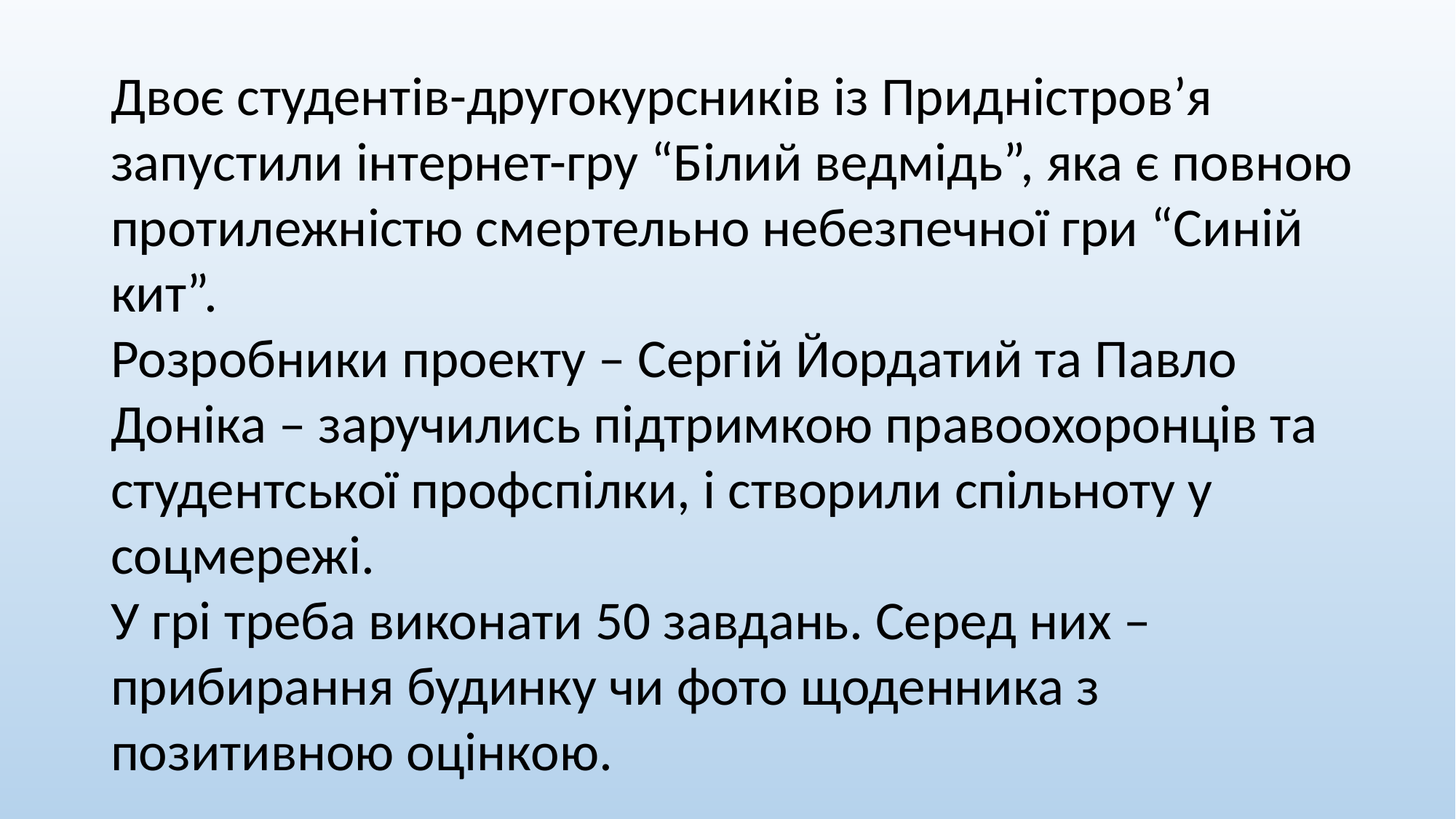

Двоє студентів-другокурсників із Придністров’я запустили інтернет-гру “Білий ведмідь”, яка є повною протилежністю смертельно небезпечної гри “Синій кит”.
Розробники проекту – Сергій Йордатий та Павло Доніка – заручились підтримкою правоохоронців та студентської профспілки, і створили спільноту у соцмережі.
У грі треба виконати 50 завдань. Серед них – прибирання будинку чи фото щоденника з позитивною оцінкою.